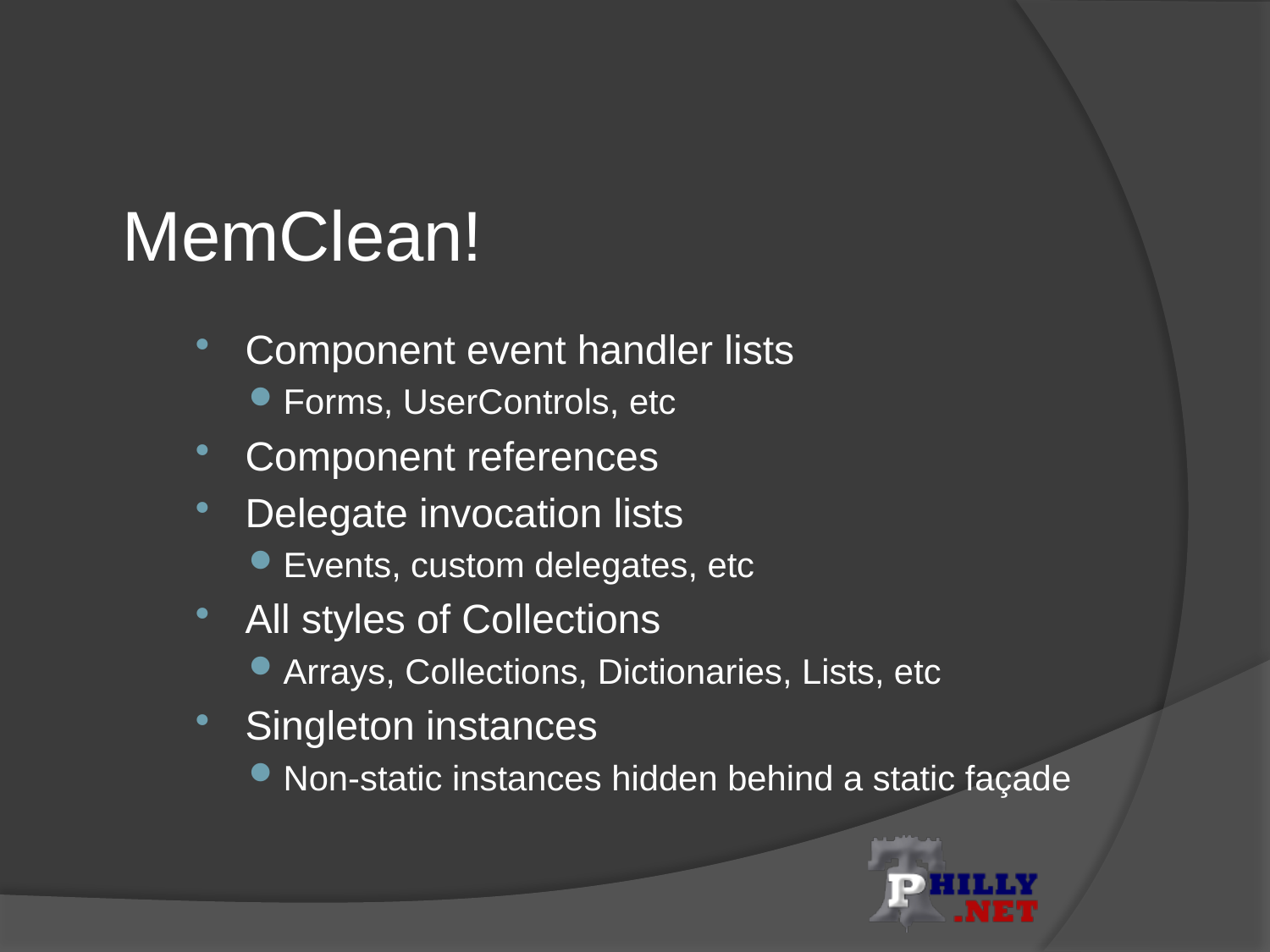

# MemClean!
Component event handler lists
Forms, UserControls, etc
Component references
Delegate invocation lists
Events, custom delegates, etc
All styles of Collections
Arrays, Collections, Dictionaries, Lists, etc
Singleton instances
Non-static instances hidden behind a static façade